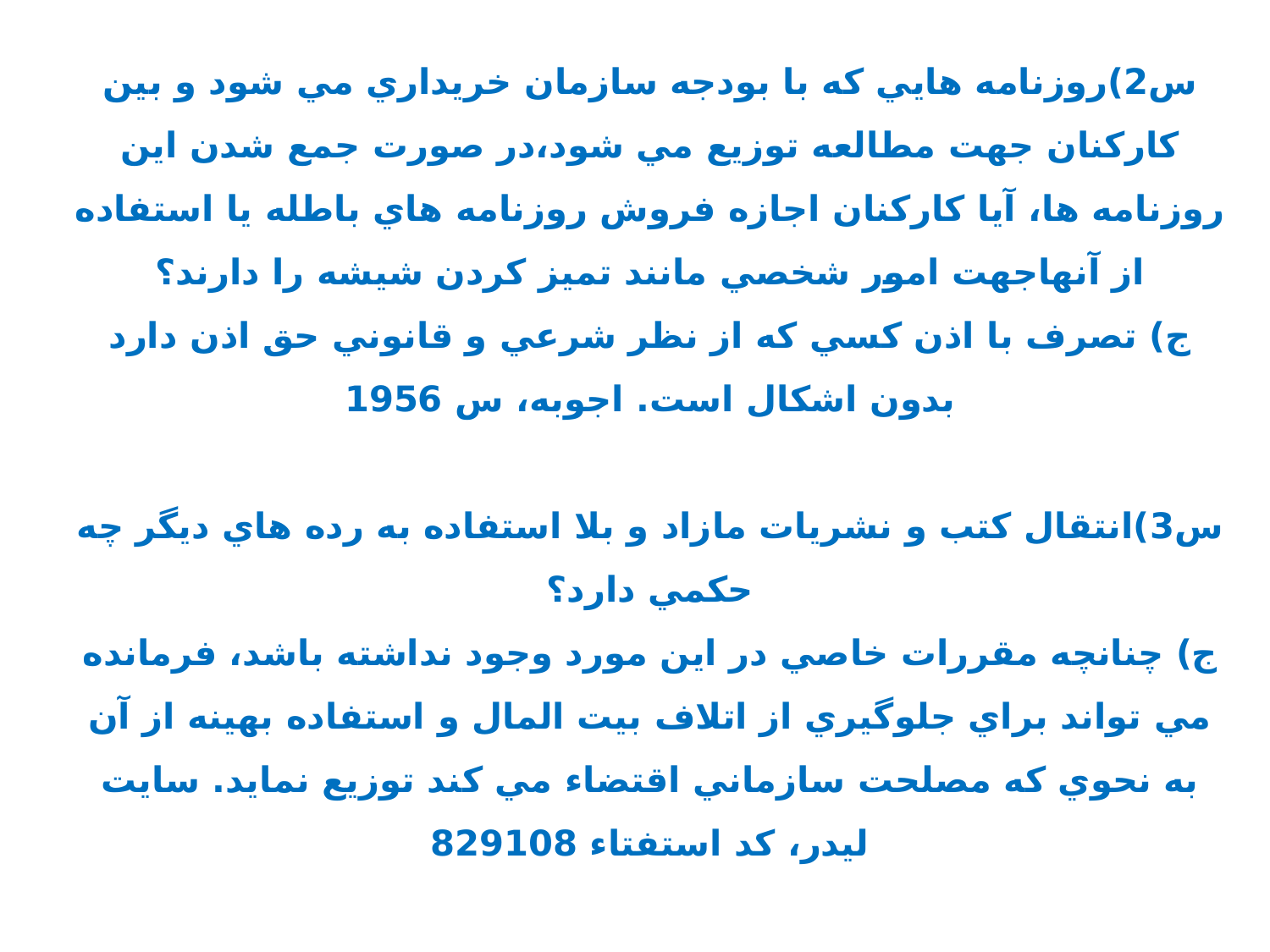

س2)روزنامه هايي كه با بودجه سازمان خريداري مي شود و بين كاركنان جهت مطالعه توزيع مي شود،در صورت جمع شدن اين روزنامه ها، آيا كاركنان اجازه فروش روزنامه هاي باطله يا استفاده از آنهاجهت امور شخصي مانند تميز كردن شيشه را دارند؟
ج) تصرف با اذن كسي كه از نظر شرعي و قانوني حق اذن دارد بدون اشكال است. اجوبه، س 1956

س3)انتقال كتب و نشريات مازاد و بلا استفاده به رده هاي ديگر چه حكمي دارد؟
ج) چنانچه مقررات خاصي در اين مورد وجود نداشته باشد، فرمانده مي تواند براي جلوگيري از اتلاف بيت المال و استفاده بهينه از آن به نحوي كه مصلحت سازماني اقتضاء مي كند توزيع نمايد. سايت ليدر، كد استفتاء 829108